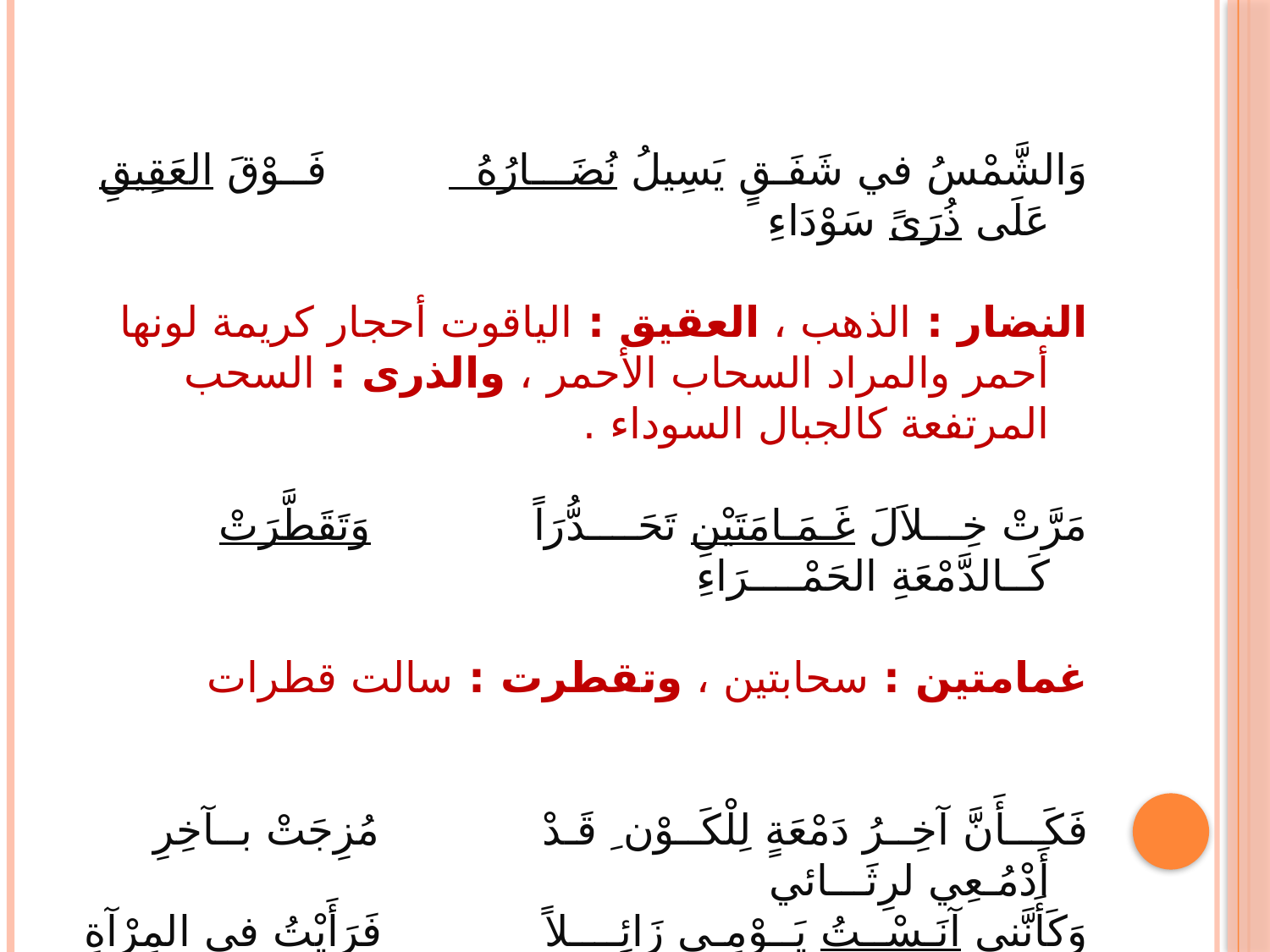

وَالشَّمْسُ في شَفَـقٍ يَسِيلُ نُضَـــارُهُ           فَــوْقَ العَقِيقِ عَلَى ذُرَىً سَوْدَاءِ

النضار : الذهب ، العقيق : الياقوت أحجار كريمة لونها أحمر والمراد السحاب الأحمر ، والذرى : السحب المرتفعة كالجبال السوداء .
مَرَّتْ خِـــلاَلَ غَـمَـامَتَيْنِ تَحَــــدُّرَاً            وَتَقَطَّرَتْ كَــالدَّمْعَةِ الحَمْــــرَاءِ

غمامتين : سحابتين ، وتقطرت : سالت قطرات

فَكَـــأَنَّ آخِــرُ دَمْعَةٍ لِلْكَــوْن ِ قَـدْ            مُزِجَتْ بــآخِرِ أَدْمُـعِي لرِثَـــائي
وَكَأَنَّني آنَـسْــتُ يَــوْمِـي زَائِــــلاً            فَرَأَيْتُ في المِرْآةِ كَيْفَ مَسَـــــائي

آنست : أبصرت .